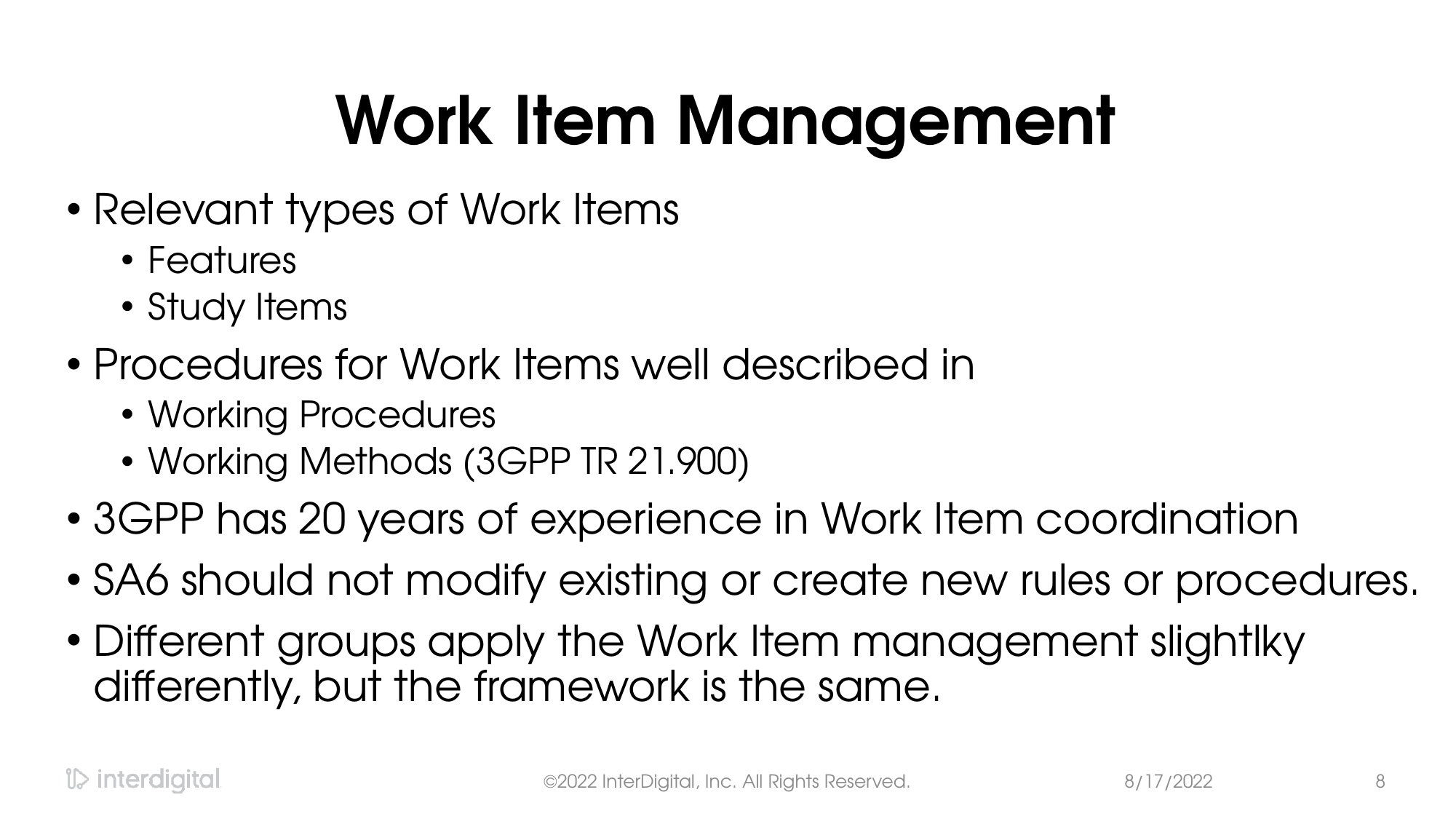

# Work Item Management
Relevant types of Work Items
Features
Study Items
Procedures for Work Items well described in
Working Procedures
Working Methods (3GPP TR 21.900)
3GPP has 20 years of experience in Work Item coordination
SA6 should not modify existing or create new rules or procedures.
Different groups apply the Work Item management slightlky differently, but the framework is the same.
©2022 InterDigital, Inc. All Rights Reserved.
8/17/2022
8